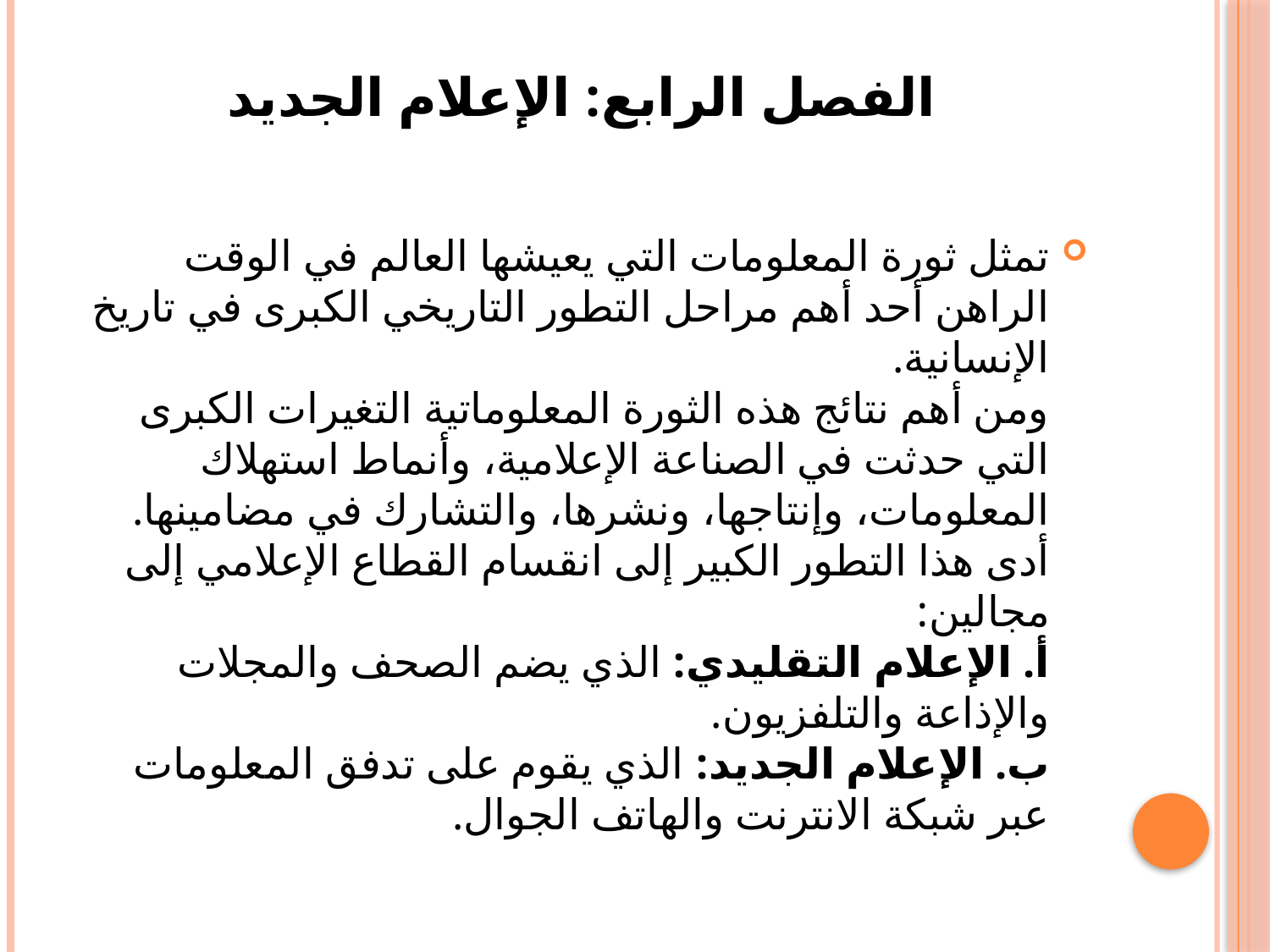

# الفصل الرابع: الإعلام الجديد
تمثل ثورة المعلومات التي يعيشها العالم في الوقت الراهن أحد أهم مراحل التطور التاريخي الكبرى في تاريخ الإنسانية. 
ومن أهم نتائج هذه الثورة المعلوماتية التغيرات الكبرى التي حدثت في الصناعة الإعلامية، وأنماط استهلاك المعلومات، وإنتاجها، ونشرها، والتشارك في مضامينها.  أدى هذا التطور الكبير إلى انقسام القطاع الإعلامي إلى مجالين: 
أ. الإعلام التقليدي: الذي يضم الصحف والمجلات والإذاعة والتلفزيون. 
ب. الإعلام الجديد: الذي يقوم على تدفق المعلومات عبر شبكة الانترنت والهاتف الجوال.